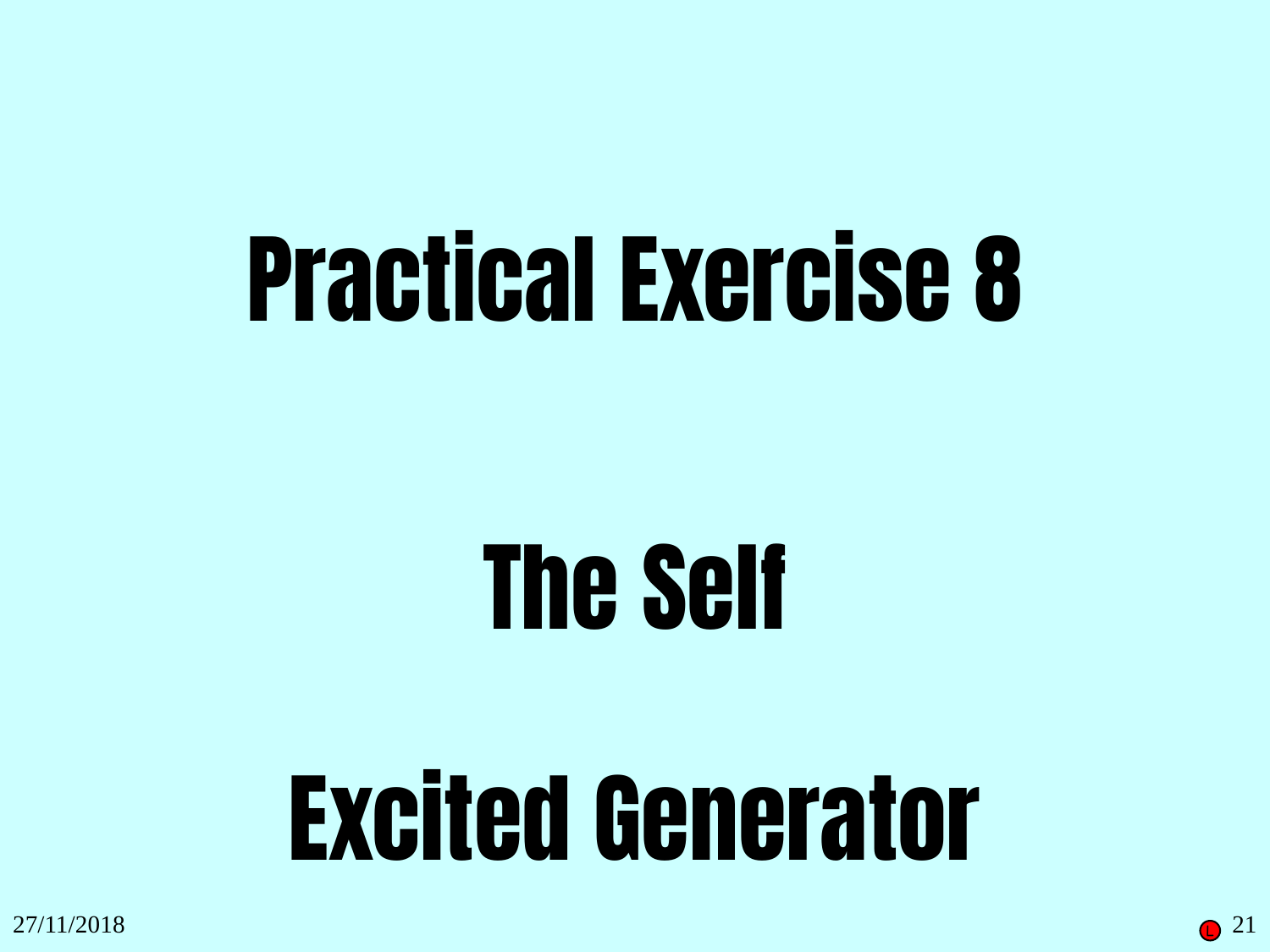

Practical Exercise 8
The Self
Excited Generator
27/11/2018
21
L